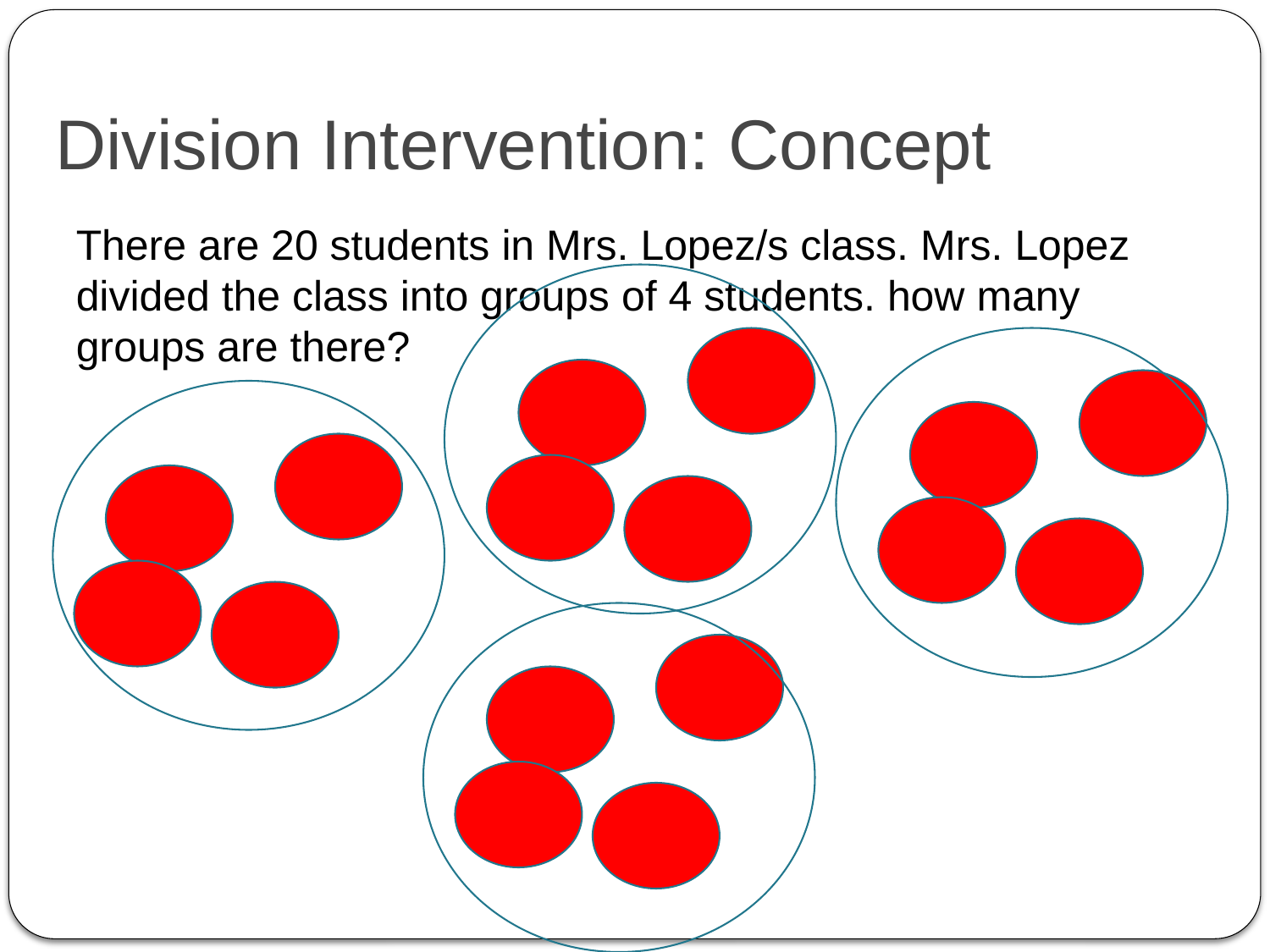

# Division Intervention: Concept
There are 20 students in Mrs. Lopez/s class. Mrs. Lopez divided the class into groups of 4 students. how many groups are there?